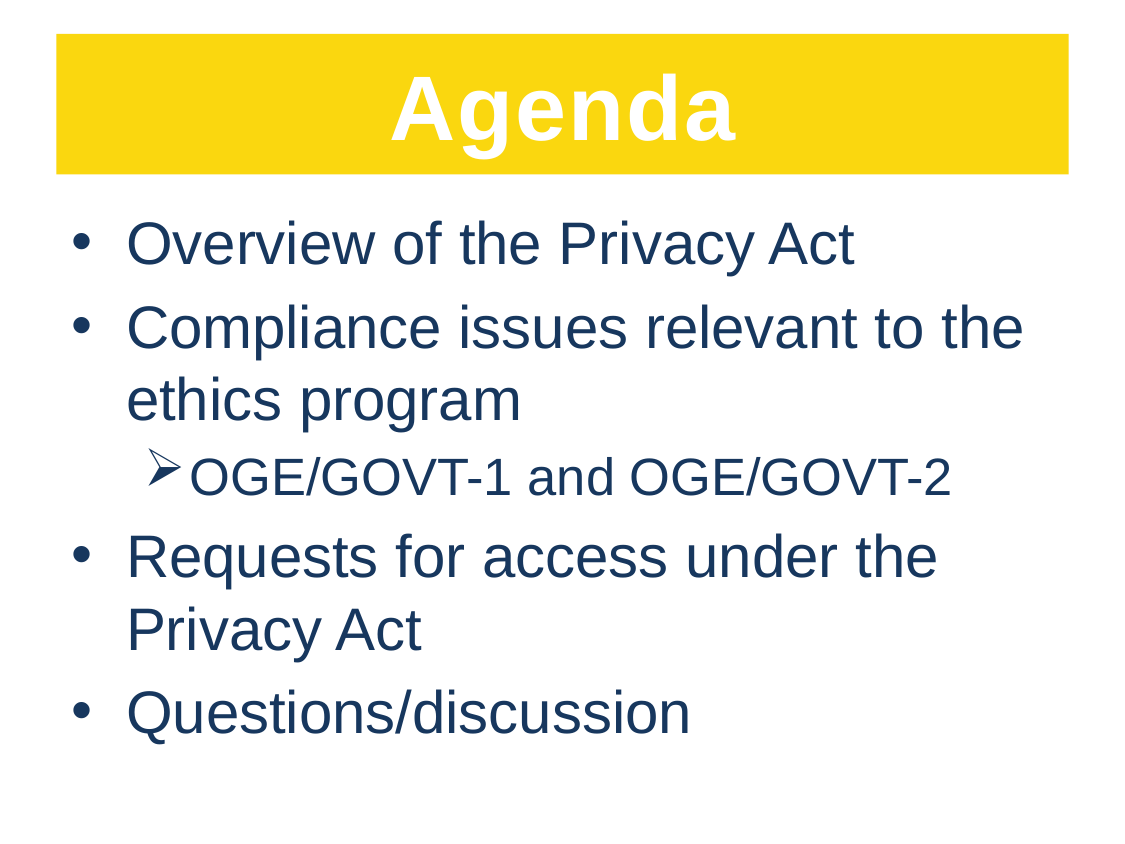

# Agenda
Overview of the Privacy Act
Compliance issues relevant to the ethics program
OGE/GOVT-1 and OGE/GOVT-2
Requests for access under the Privacy Act
Questions/discussion